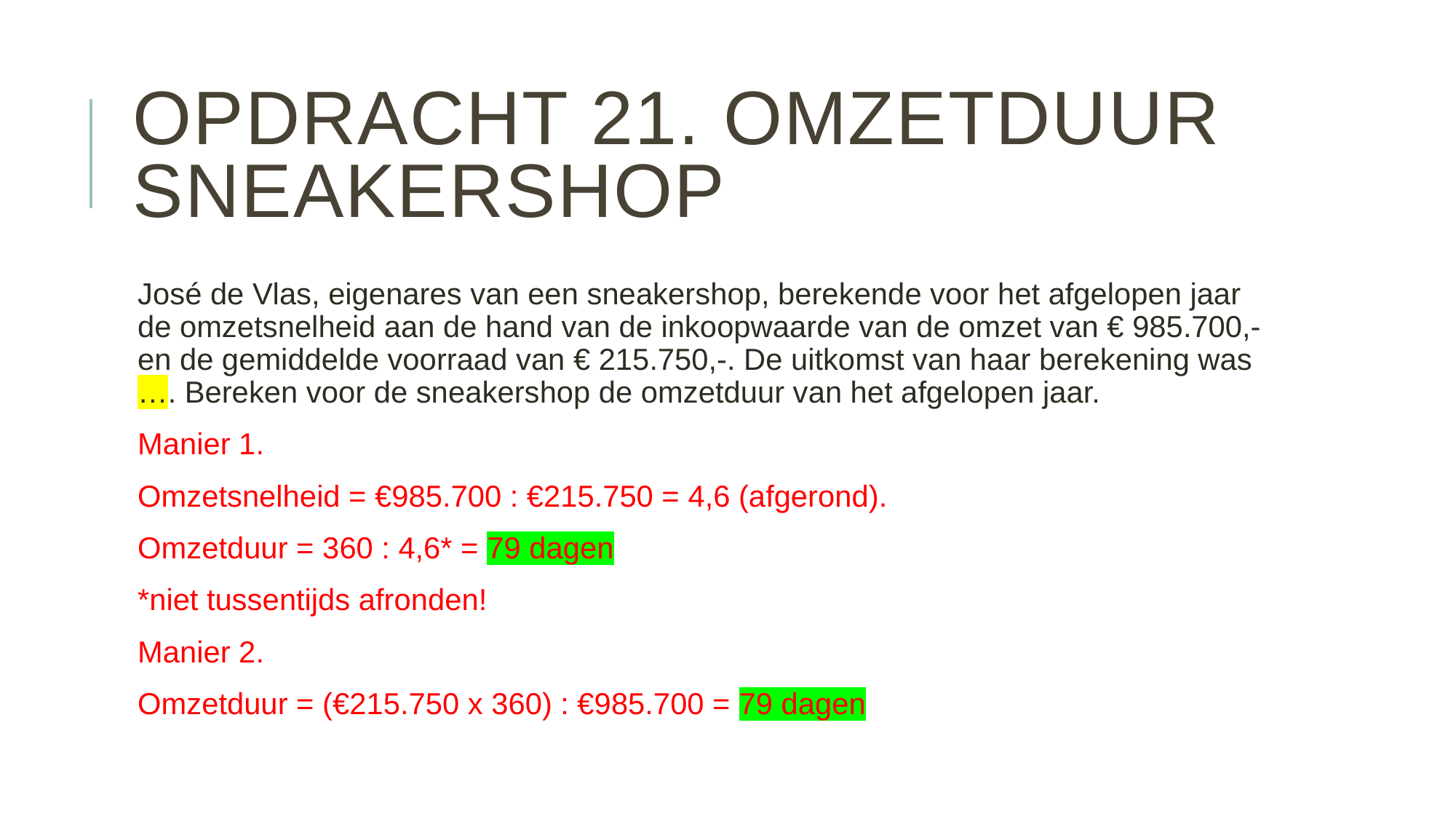

# Opdracht 21. omzetduur sneakershop
José de Vlas, eigenares van een sneakershop, berekende voor het afgelopen jaar de omzetsnelheid aan de hand van de inkoopwaarde van de omzet van € 985.700,- en de gemiddelde voorraad van € 215.750,-. De uitkomst van haar berekening was …. Bereken voor de sneakershop de omzetduur van het afgelopen jaar.
Manier 1.
Omzetsnelheid = €985.700 : €215.750 = 4,6 (afgerond).
Omzetduur = 360 : 4,6* = 79 dagen
*niet tussentijds afronden!
Manier 2.
Omzetduur = (€215.750 x 360) : €985.700 = 79 dagen